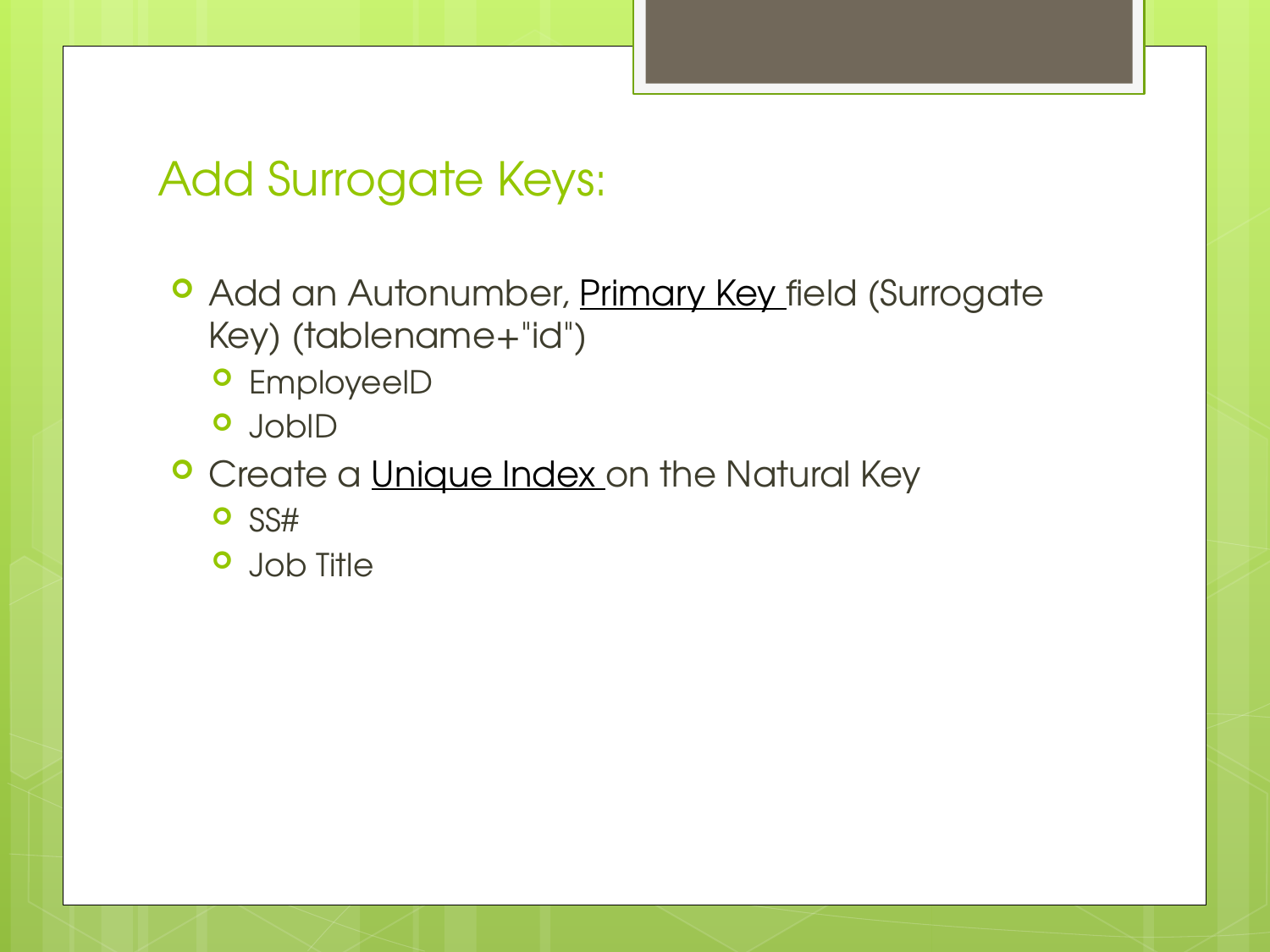

# Add Surrogate Keys:
Add an Autonumber, Primary Key field (Surrogate Key) (tablename+"id")
EmployeeID
JobID
Create a Unique Index on the Natural Key
SS#
Job Title